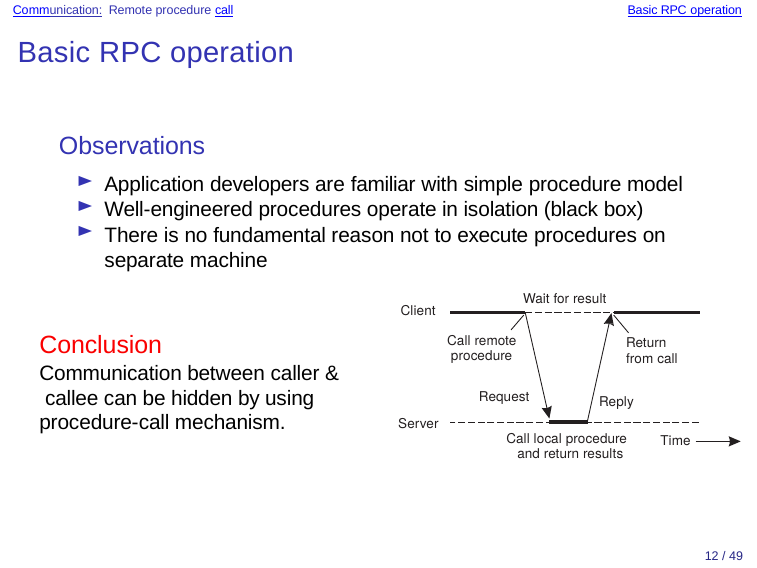

Communication: Remote procedure call
Basic RPC operation
Basic RPC operation

Observations
Application developers are familiar with simple procedure model
Well-engineered procedures operate in isolation (black box)
There is no fundamental reason not to execute procedures on  separate machine
Wait for result
Client

Conclusion
Communication between caller &  callee can be hidden by using  procedure-call mechanism.
Call remote  procedure
Return  from call
Request
Reply
Server
Call local procedure  and return results
Time

12 / 49